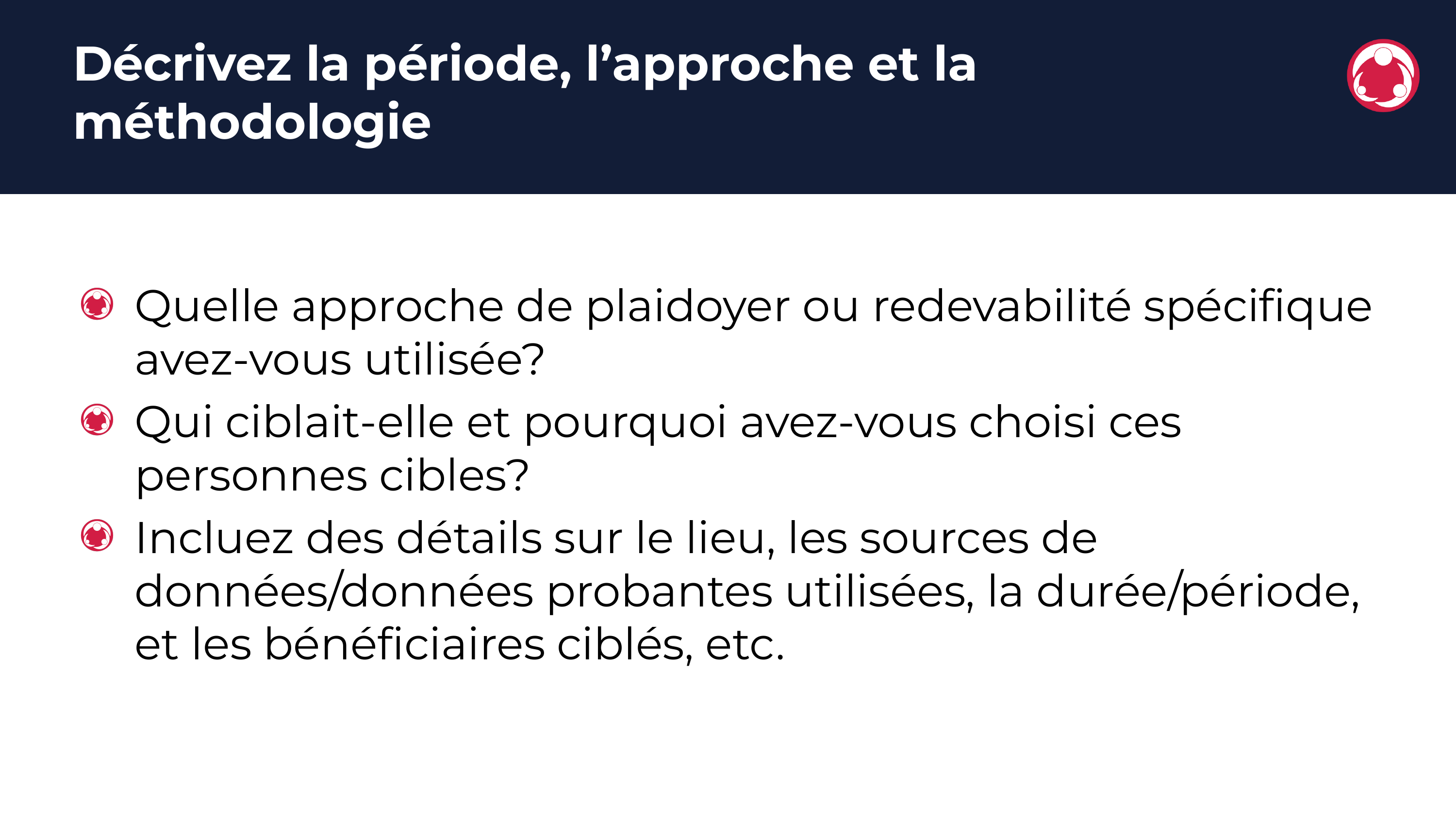

Décrivez la période, l’approche et la méthodologie

Quelle approche de plaidoyer ou redevabilité spécifique avez-vous utilisée?
Qui ciblait-elle et pourquoi avez-vous choisi ces personnes cibles?
Incluez des détails sur le lieu, les sources de données/données probantes utilisées, la durée/période, et les bénéficiaires ciblés, etc.